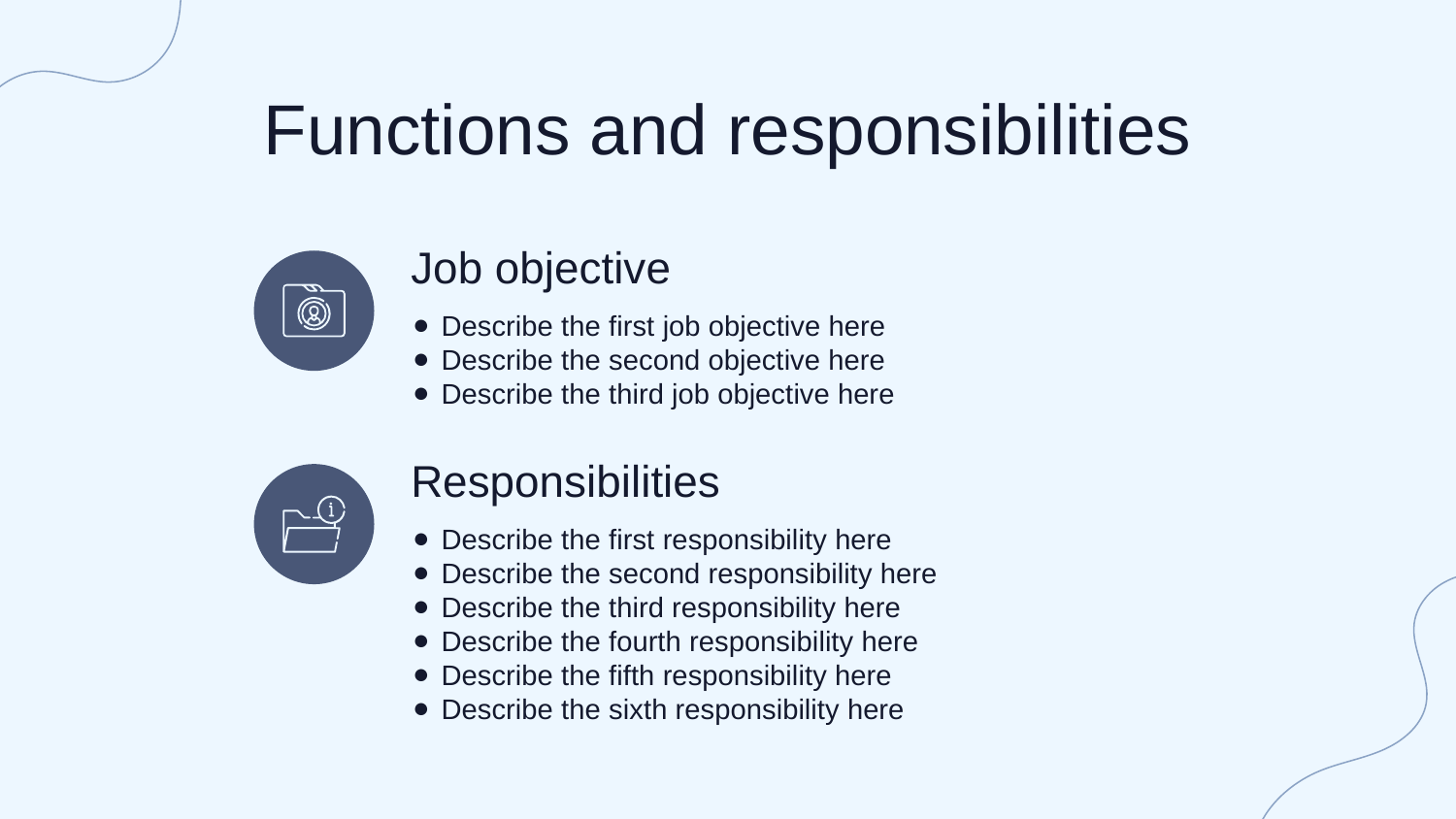

# Functions and responsibilities
Job objective

Describe the first job objective here
Describe the second objective here
Describe the third job objective here
Responsibilities

Describe the first responsibility here
Describe the second responsibility here
Describe the third responsibility here
Describe the fourth responsibility here
Describe the fifth responsibility here
Describe the sixth responsibility here